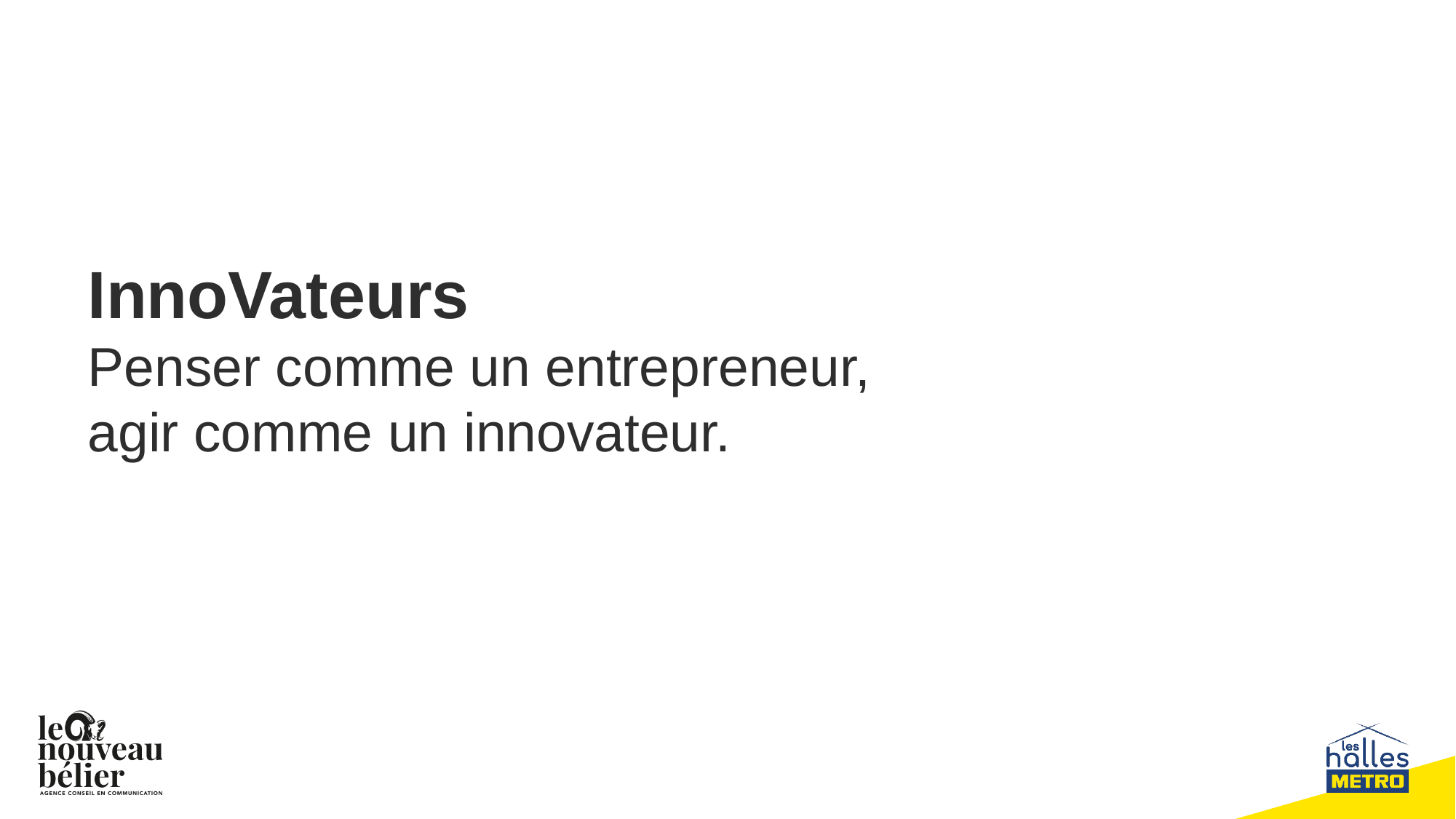

# InnoVateurs Penser comme un entrepreneur, agir comme un innovateur.